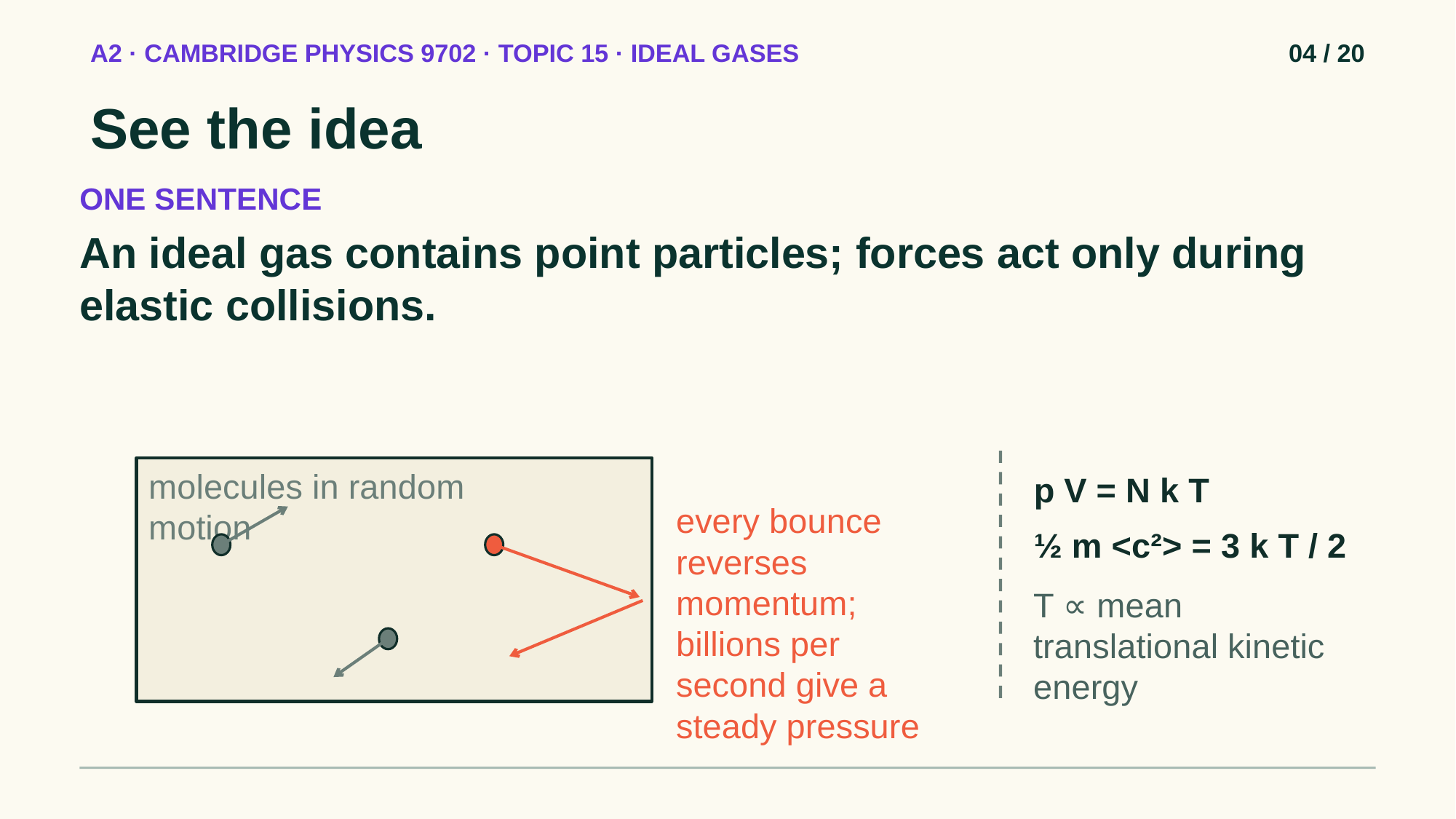

A2 · CAMBRIDGE PHYSICS 9702 · TOPIC 15 · IDEAL GASES
04 / 20
See the idea
ONE SENTENCE
An ideal gas contains point particles; forces act only during elastic collisions.

molecules in random motion
p V = N k T
every bounce reverses momentum; billions per second give a steady pressure

½ m <c²> = 3 k T / 2

T ∝ mean translational kinetic energy